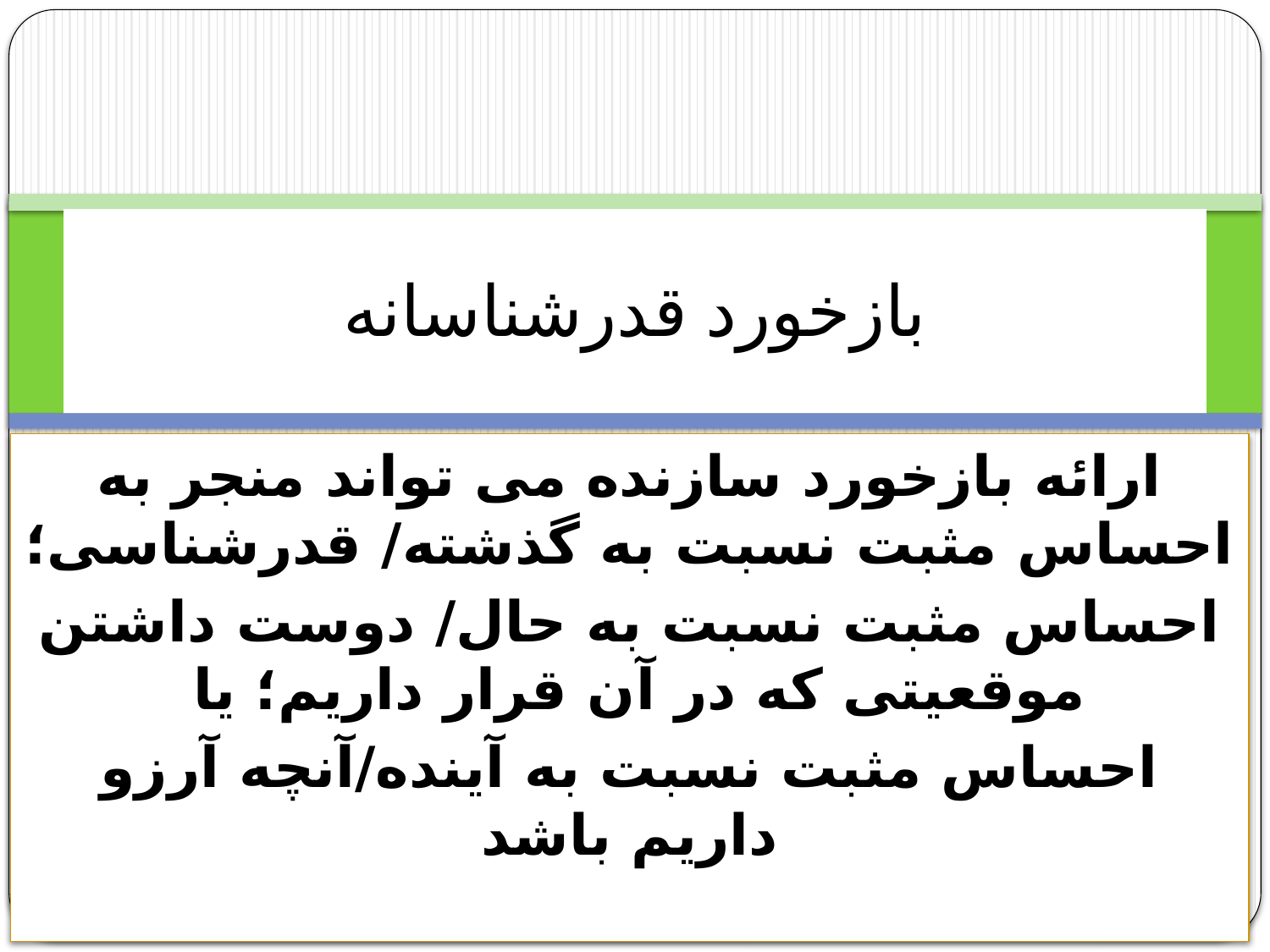

# بازخورد قدرشناسانه
ارائه بازخورد سازنده می تواند منجر به احساس مثبت نسبت به گذشته/ قدرشناسی؛
احساس مثبت نسبت به حال/ دوست داشتن موقعیتی که در آن قرار داریم؛ یا
احساس مثبت نسبت به آینده/آنچه آرزو داریم باشد